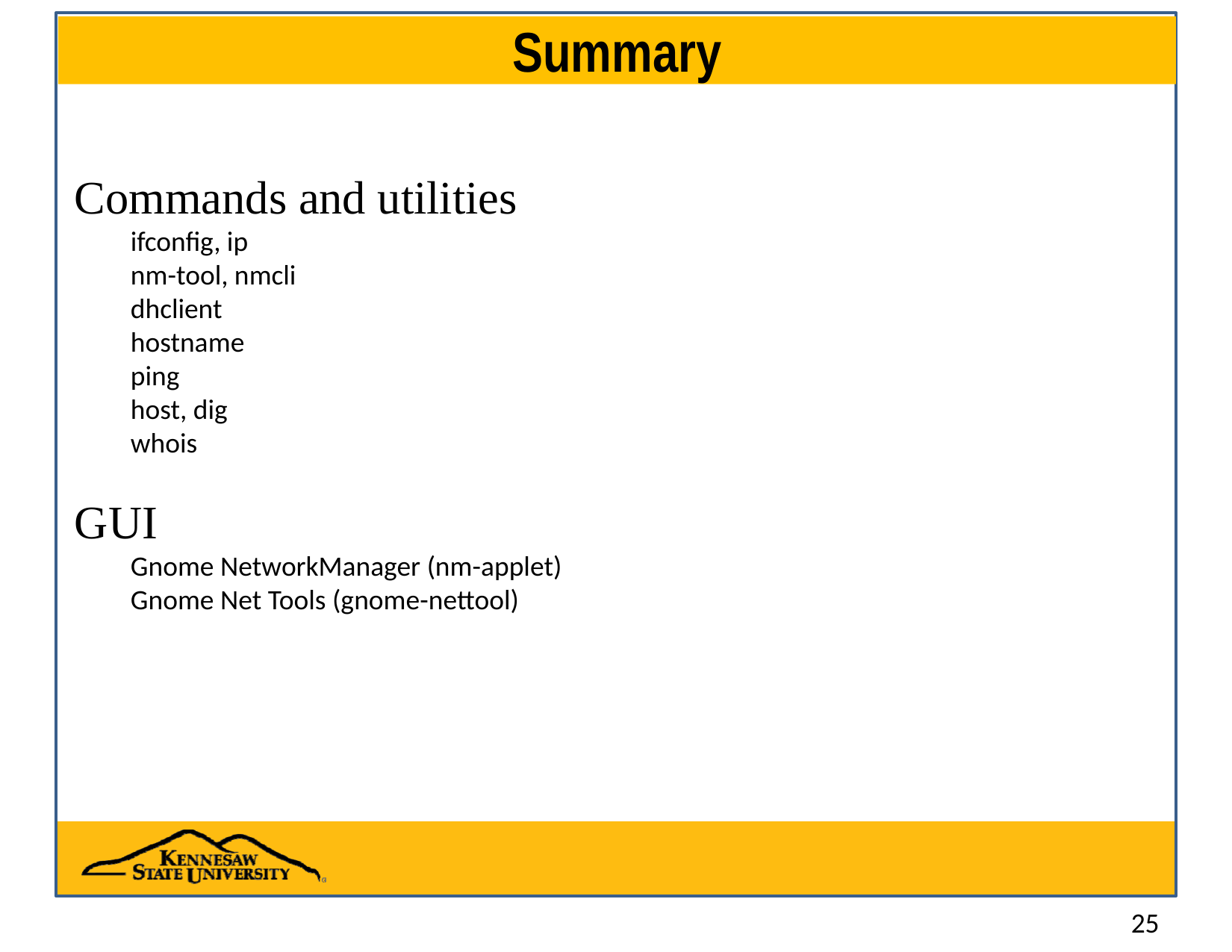

# Summary
Commands and utilities
ifconfig, ip
nm-tool, nmcli
dhclient
hostname
ping
host, dig
whois

GUI
Gnome NetworkManager (nm-applet)
Gnome Net Tools (gnome-nettool)